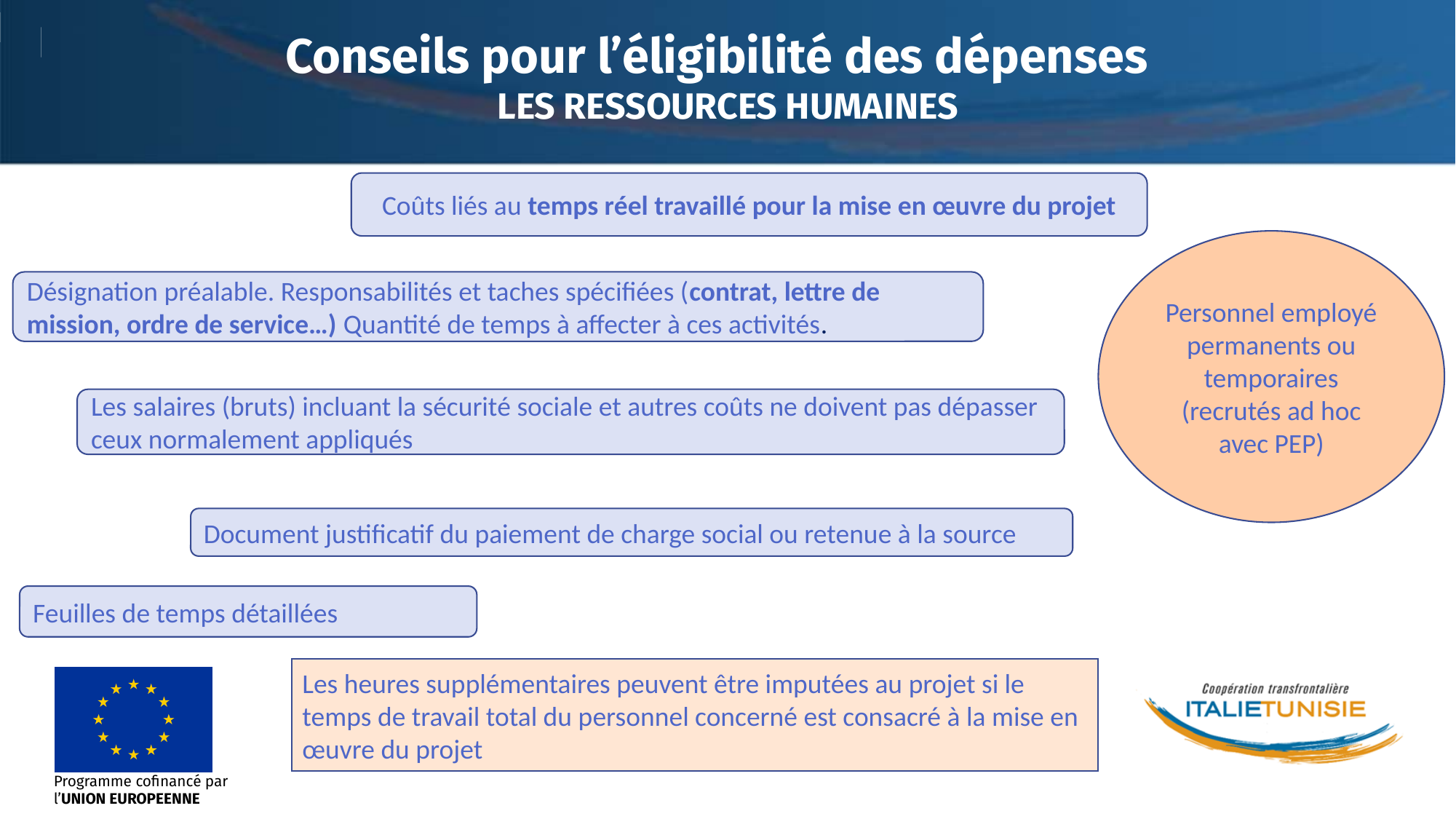

Conseils pour l’éligibilité des dépenses
LES RESSOURCES HUMAINES

Coûts liés au temps réel travaillé pour la mise en œuvre du projet
Personnel employé permanents ou temporaires (recrutés ad hoc avec PEP)
Désignation préalable. Responsabilités et taches spécifiées (contrat, lettre de mission, ordre de service…) Quantité de temps à affecter à ces activités.
Les salaires (bruts) incluant la sécurité sociale et autres coûts ne doivent pas dépasser ceux normalement appliqués
Document justificatif du paiement de charge social ou retenue à la source
Feuilles de temps détaillées
Les heures supplémentaires peuvent être imputées au projet si le temps de travail total du personnel concerné est consacré à la mise en œuvre du projet